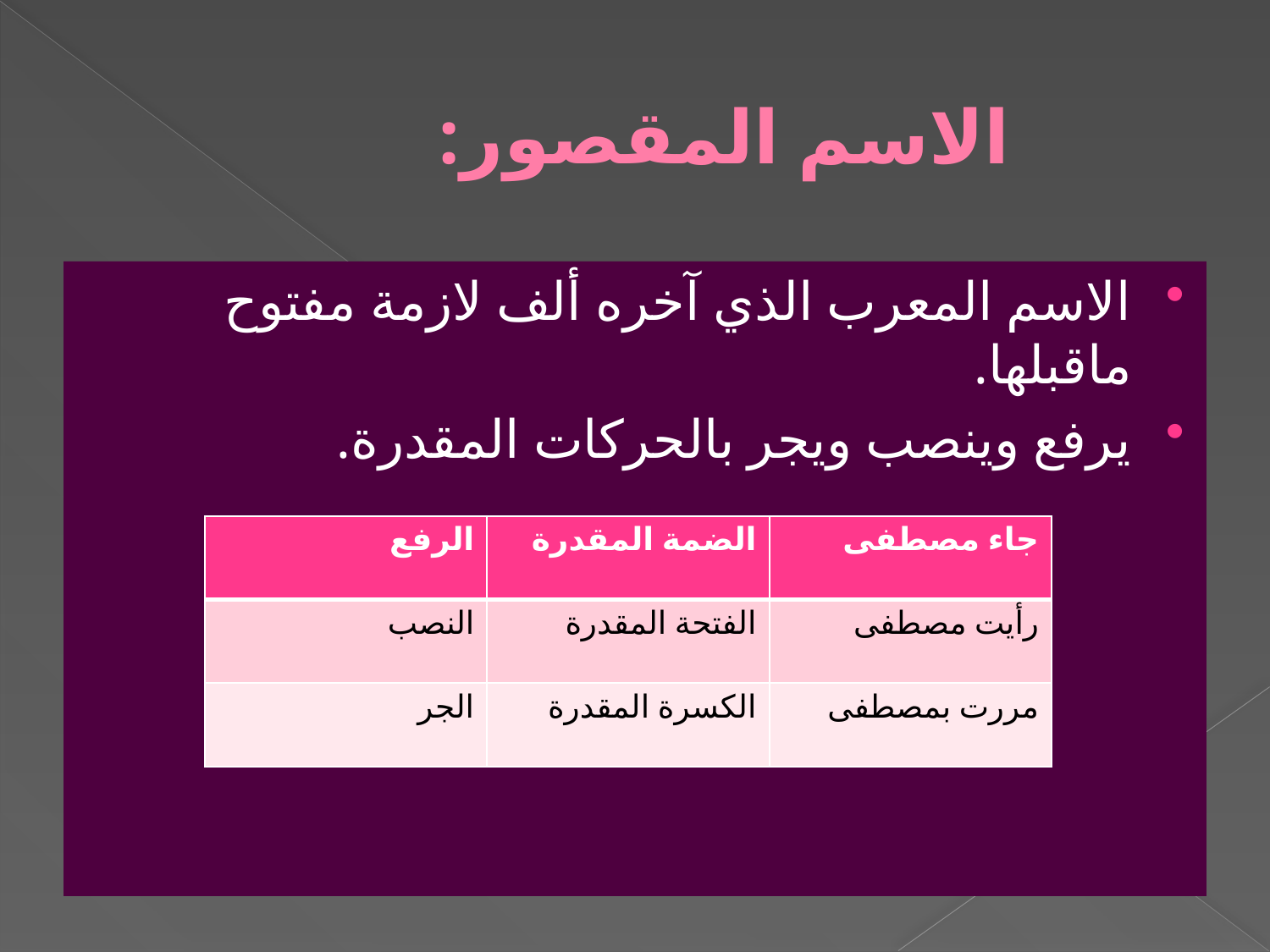

# الاسم المقصور:
الاسم المعرب الذي آخره ألف لازمة مفتوح ماقبلها.
يرفع وينصب ويجر بالحركات المقدرة.
| الرفع | الضمة المقدرة | جاء مصطفى |
| --- | --- | --- |
| النصب | الفتحة المقدرة | رأيت مصطفى |
| الجر | الكسرة المقدرة | مررت بمصطفى |